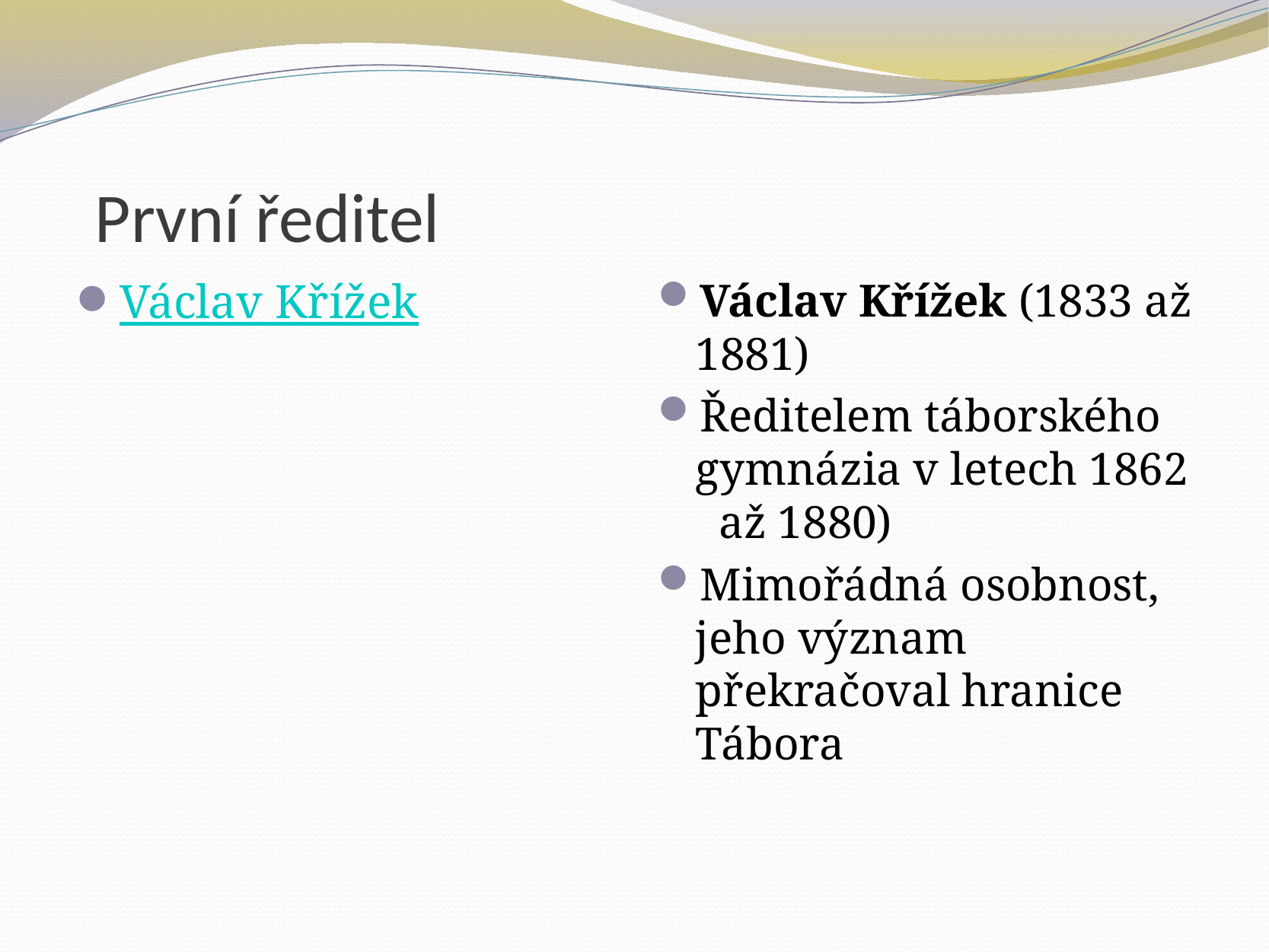

# První ředitel
Václav Křížek
Václav Křížek (1833 až 1881)
Ředitelem táborského gymnázia v letech 1862   až 1880)
Mimořádná osobnost, jeho význam překračoval hranice Tábora